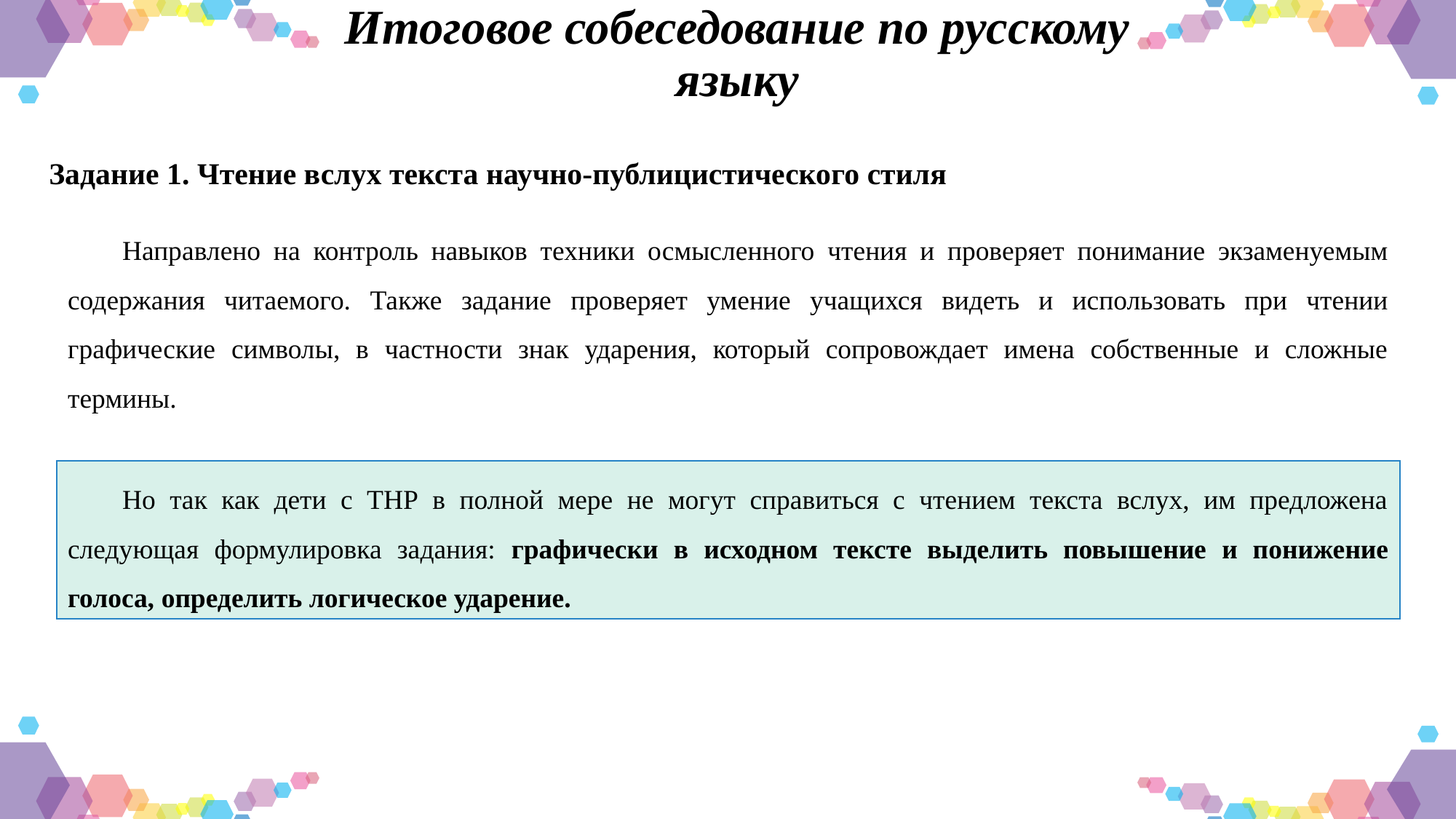

Итоговое собеседование по русскому языку
Задание 1. Чтение вслух текста научно-публицистического стиля
Направлено на контроль навыков техники осмысленного чтения и проверяет понимание экзаменуемым содержания читаемого. Также задание проверяет умение учащихся видеть и использовать при чтении графические символы, в частности знак ударения, который сопровождает имена собственные и сложные термины.
Но так как дети с ТНР в полной мере не могут справиться с чтением текста вслух, им предложена следующая формулировка задания: графически в исходном тексте выделить повышение и понижение голоса, определить логическое ударение.